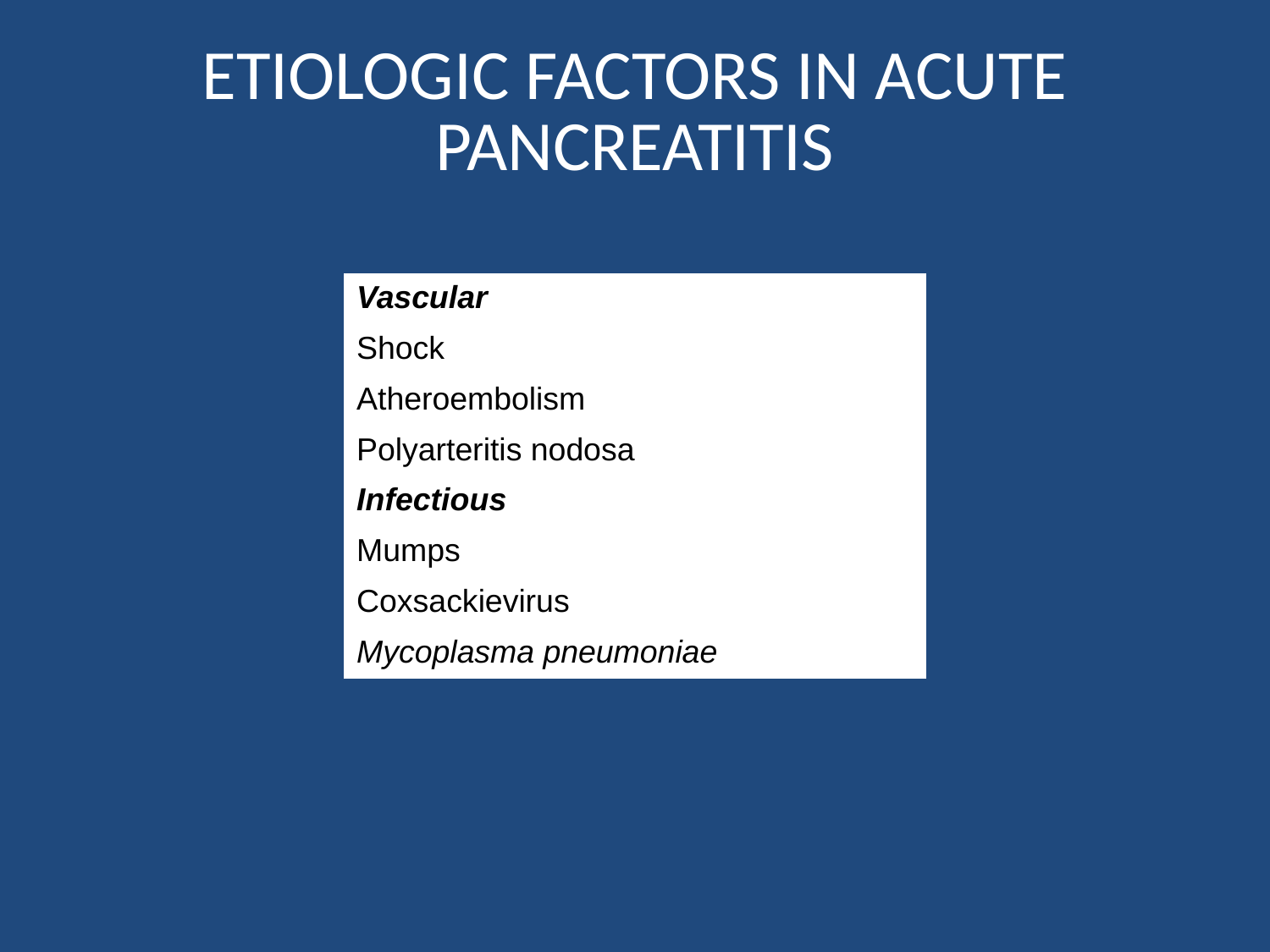

# ETIOLOGIC FACTORS IN ACUTE PANCREATITIS
| Vascular |
| --- |
| Shock |
| Atheroembolism |
| Polyarteritis nodosa |
| Infectious |
| Mumps |
| Coxsackievirus |
| Mycoplasma pneumoniae |